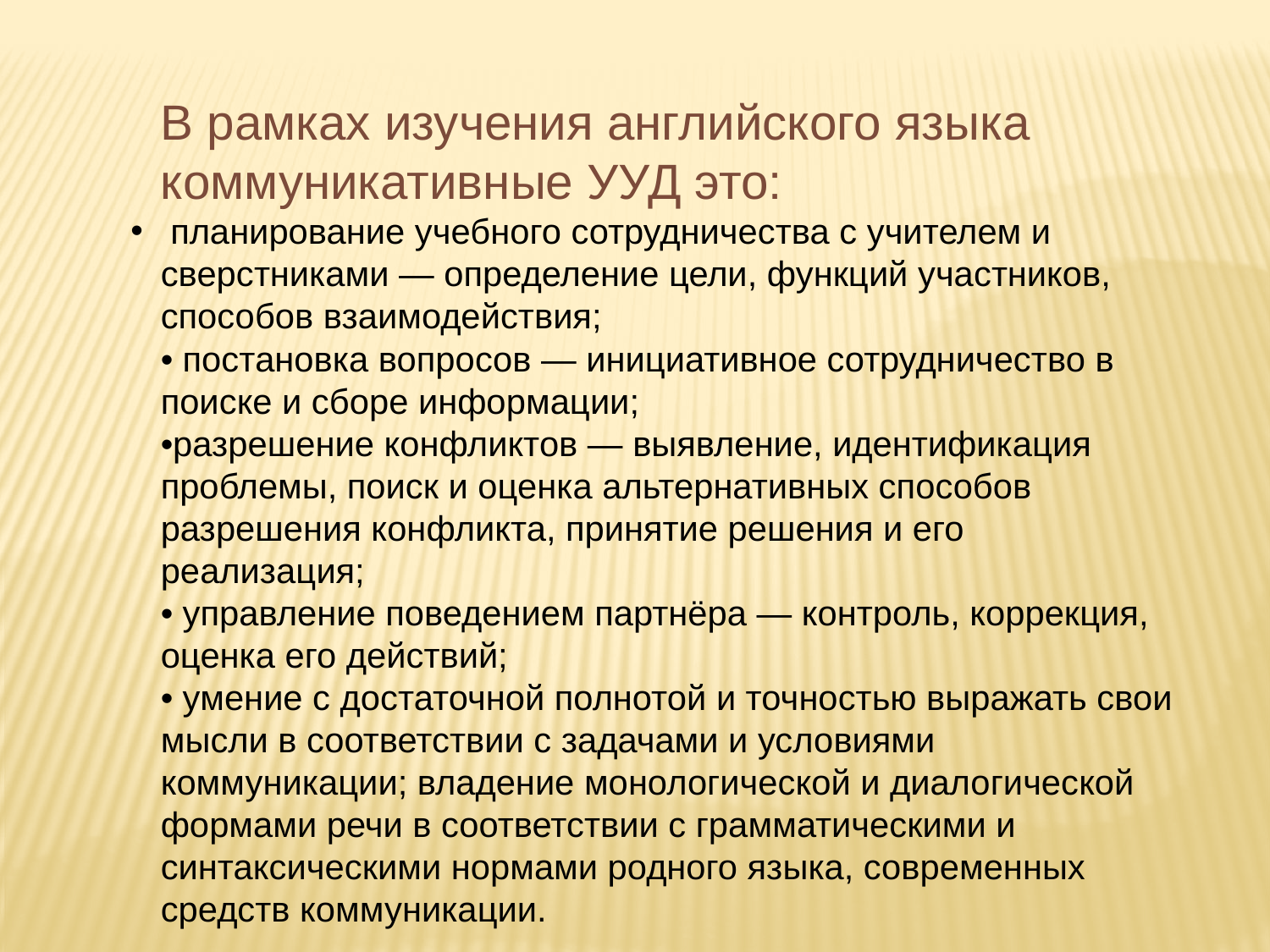

В рамках изучения английского языка коммуникативные УУД это:
 планирование учебного сотрудничества с учителем и сверстниками — определение цели, функций участников, способов взаимодействия; 
• постановка вопросов — инициативное сотрудничество в поиске и сборе информации; 
•разрешение конфликтов — выявление, идентификация проблемы, поиск и оценка альтернативных способов разрешения конфликта, принятие решения и его реализация; 
• управление поведением партнёра — контроль, коррекция, оценка его действий; 
• умение с достаточной полнотой и точностью выражать свои мысли в соответствии с задачами и условиями коммуникации; владение монологической и диалогической формами речи в соответствии с грамматическими и синтаксическими нормами родного языка, современных средств коммуникации.